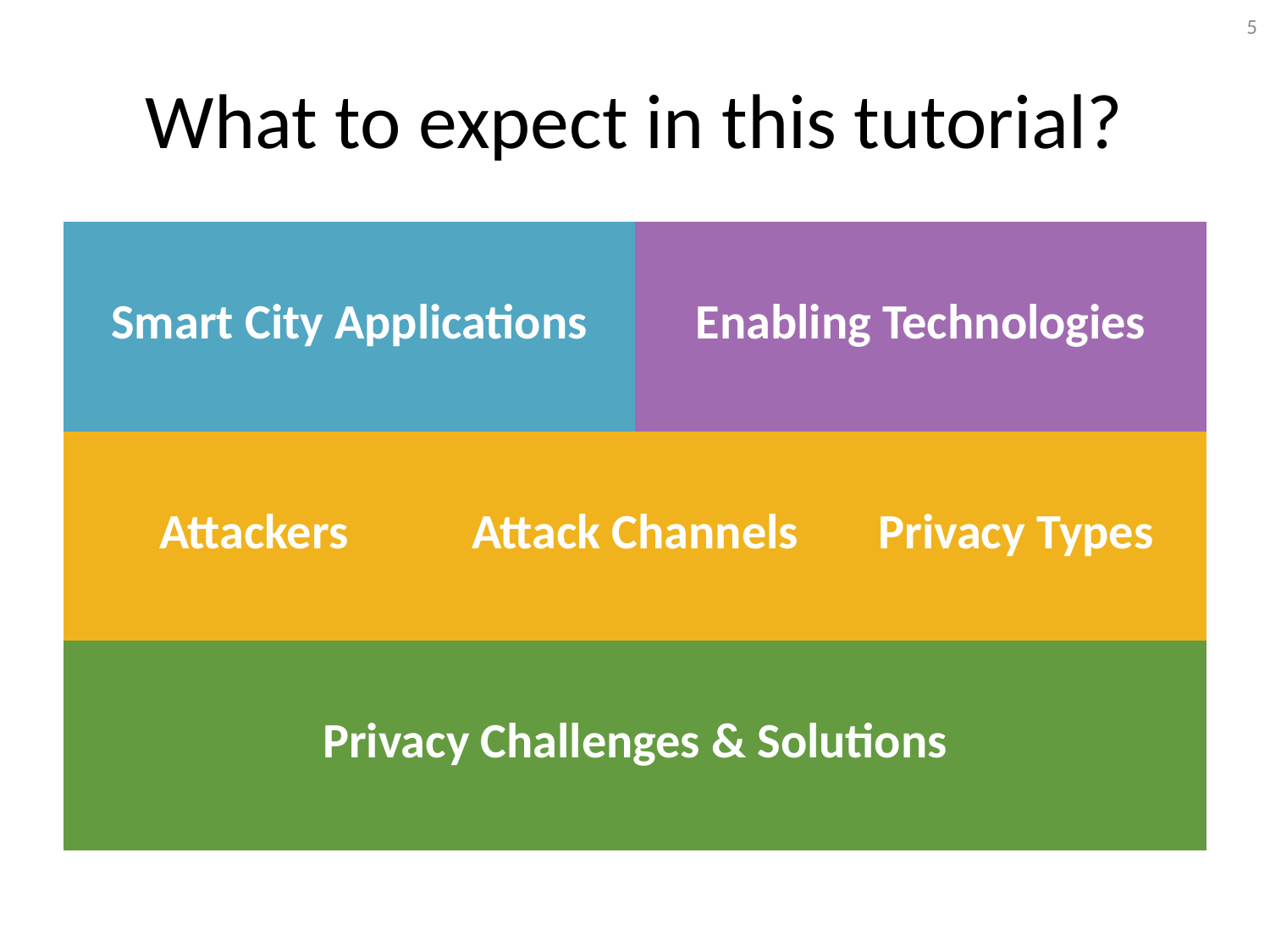

5
# What to expect in this tutorial?
| Smart City Applications |  | Enabling Technologies |  |
| --- | --- | --- | --- |
| Attackers | Attack Channels |  | Privacy Types |
| Privacy Challenges & Solutions |  |  |  |